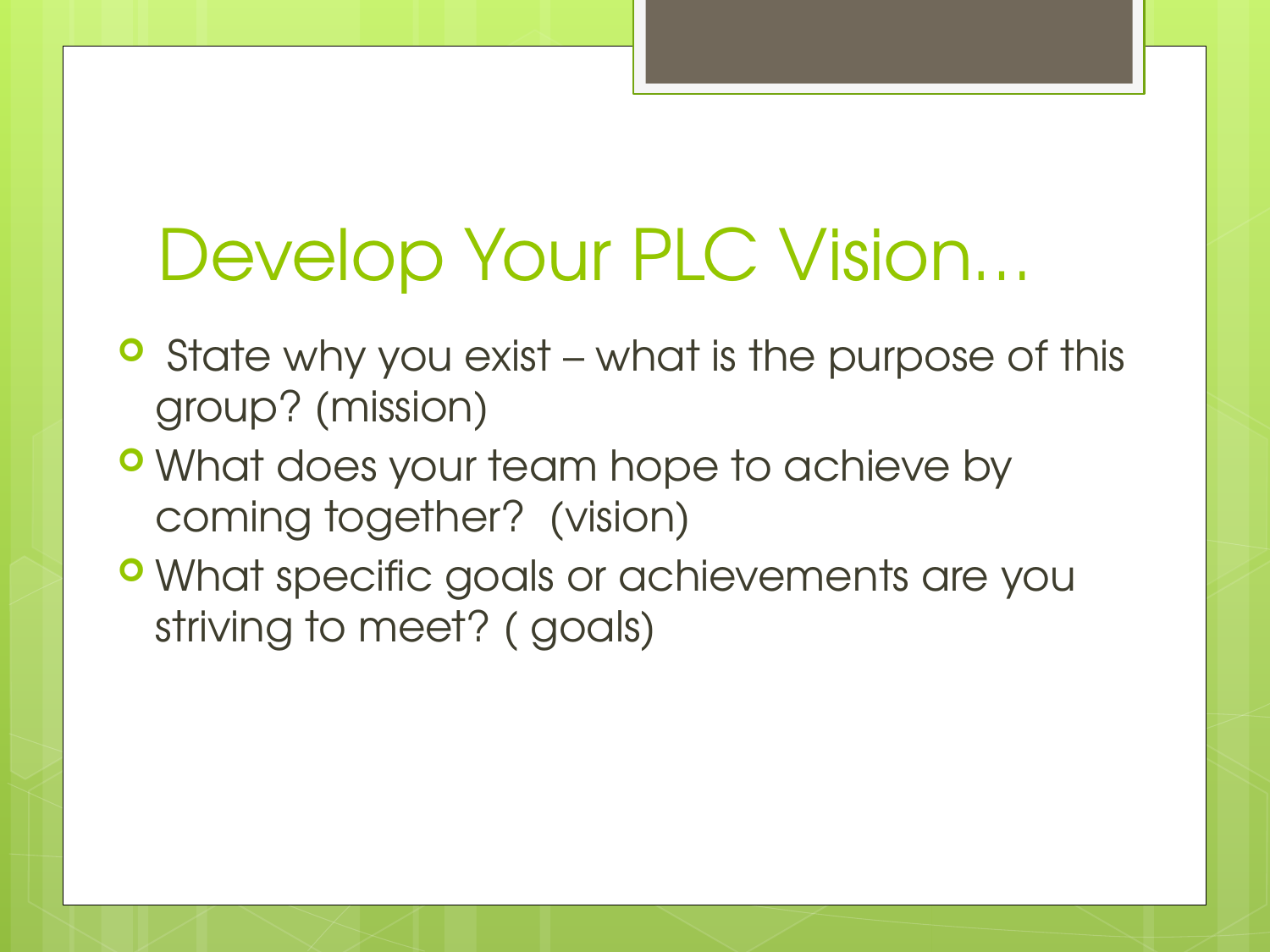

# Develop Your PLC Vision…
 State why you exist – what is the purpose of this group? (mission)
What does your team hope to achieve by coming together?  (vision)
What specific goals or achievements are you striving to meet? ( goals)